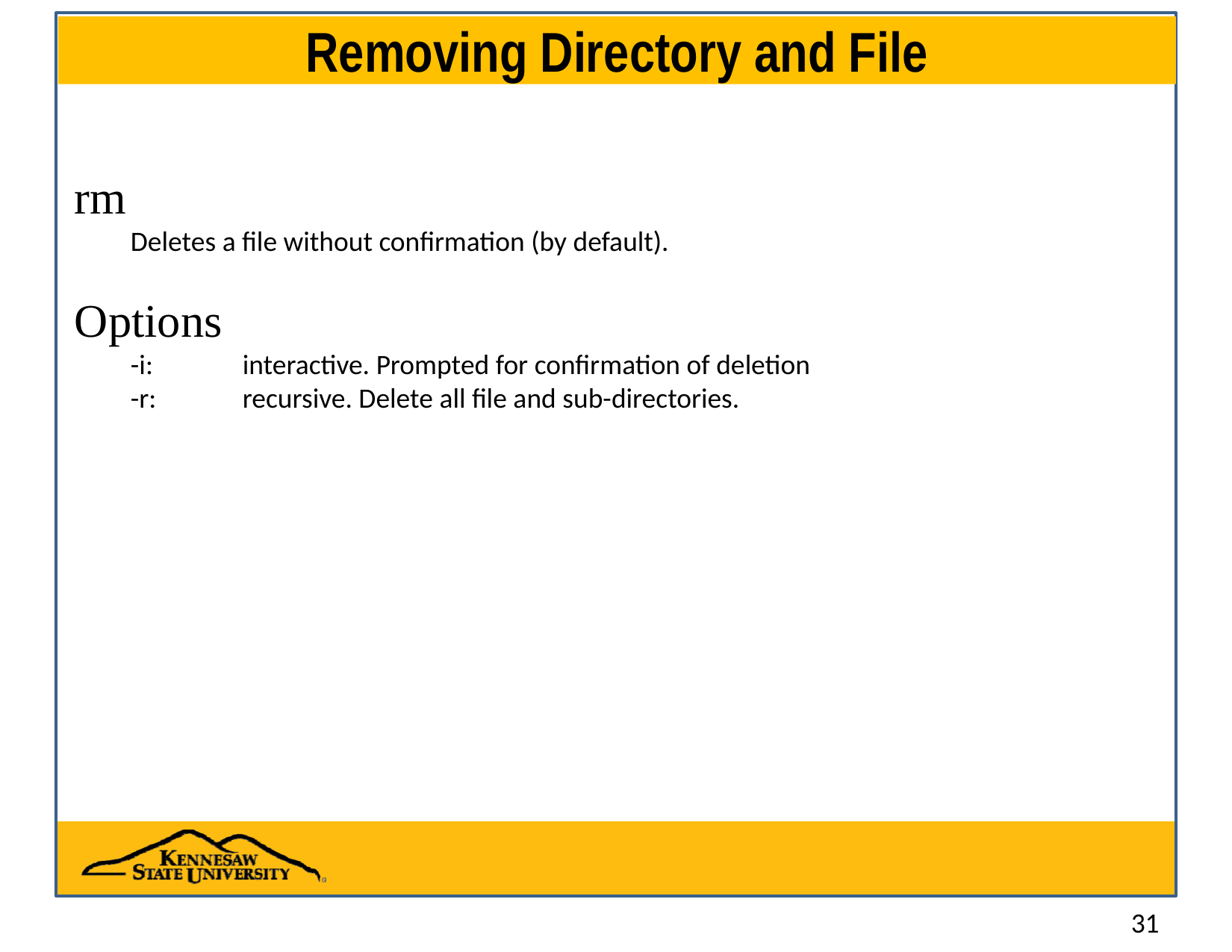

# Removing Directory and File
rm
Deletes a file without confirmation (by default).

Options
-i:	interactive. Prompted for confirmation of deletion
-r:	recursive. Delete all file and sub-directories.